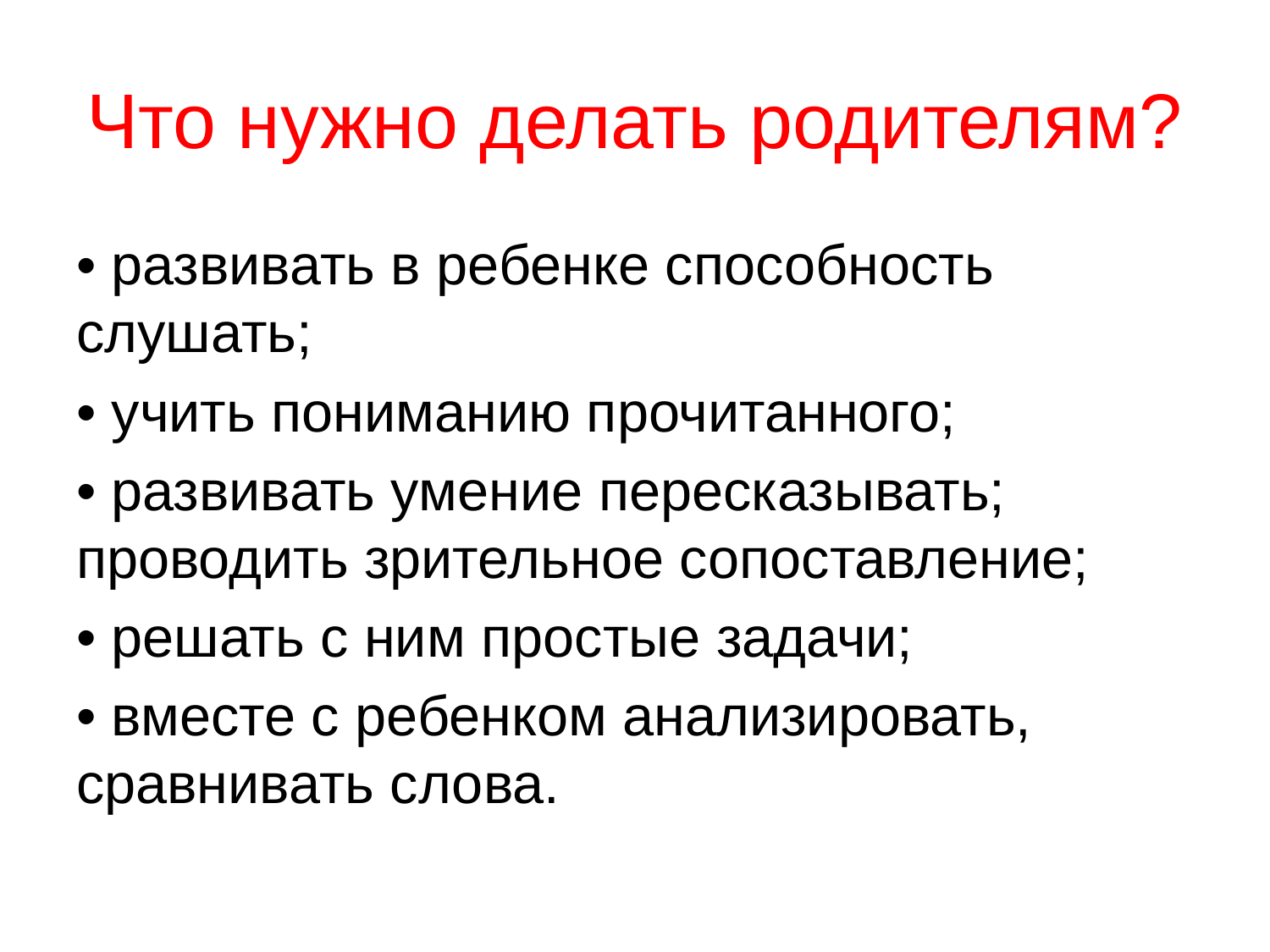

# Что нужно делать родителям?
• развивать в ребенке способность слушать;
• учить пониманию прочитанного;
• развивать умение пересказывать; проводить зрительное сопоставление;
• решать с ним простые задачи;
• вместе с ребенком анализировать, сравнивать слова.